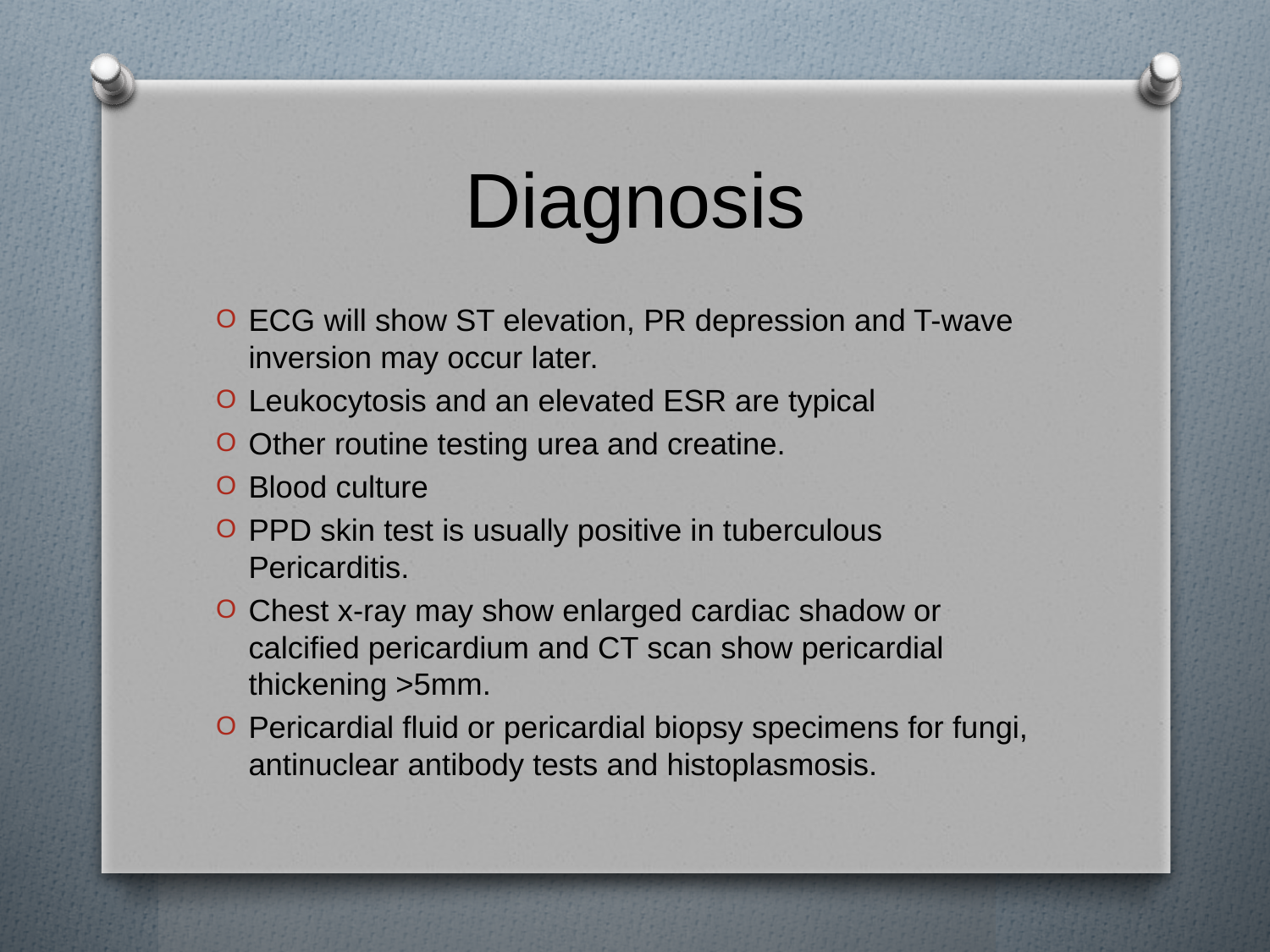

# Diagnosis
ECG will show ST elevation, PR depression and T-wave inversion may occur later.
Leukocytosis and an elevated ESR are typical
Other routine testing urea and creatine.
Blood culture
PPD skin test is usually positive in tuberculous Pericarditis.
Chest x-ray may show enlarged cardiac shadow or calcified pericardium and CT scan show pericardial thickening >5mm.
Pericardial fluid or pericardial biopsy specimens for fungi, antinuclear antibody tests and histoplasmosis.